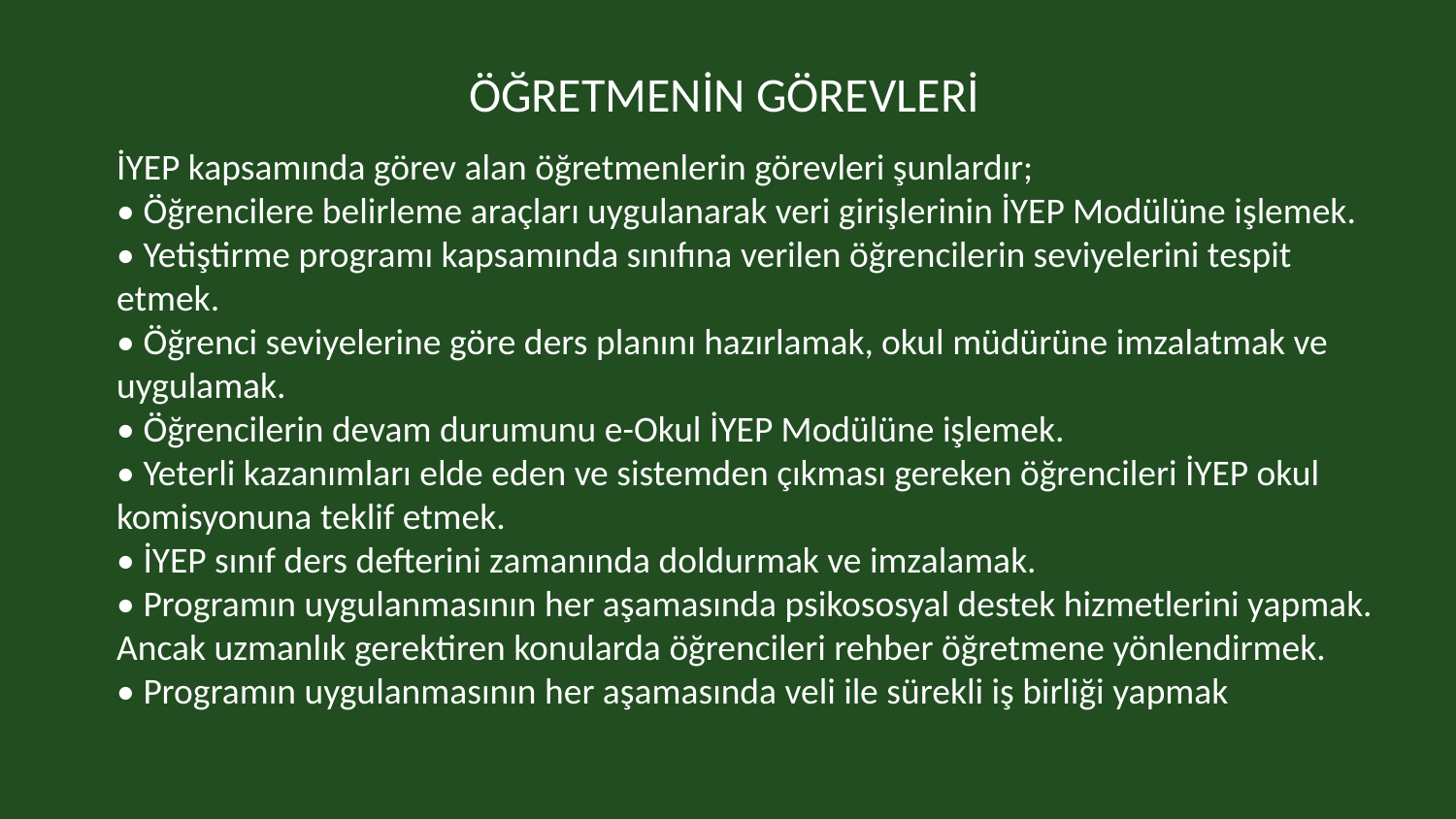

ÖĞRETMENİN GÖREVLERİ
İYEP kapsamında görev alan öğretmenlerin görevleri şunlardır;
• Öğrencilere belirleme araçları uygulanarak veri girişlerinin İYEP Modülüne işlemek.
• Yetiştirme programı kapsamında sınıfına verilen öğrencilerin seviyelerini tespit etmek.
• Öğrenci seviyelerine göre ders planını hazırlamak, okul müdürüne imzalatmak ve uygulamak.
• Öğrencilerin devam durumunu e-Okul İYEP Modülüne işlemek.
• Yeterli kazanımları elde eden ve sistemden çıkması gereken öğrencileri İYEP okul komisyonuna teklif etmek.
• İYEP sınıf ders defterini zamanında doldurmak ve imzalamak.
• Programın uygulanmasının her aşamasında psikososyal destek hizmetlerini yapmak. Ancak uzmanlık gerektiren konularda öğrencileri rehber öğretmene yönlendirmek.
• Programın uygulanmasının her aşamasında veli ile sürekli iş birliği yapmak